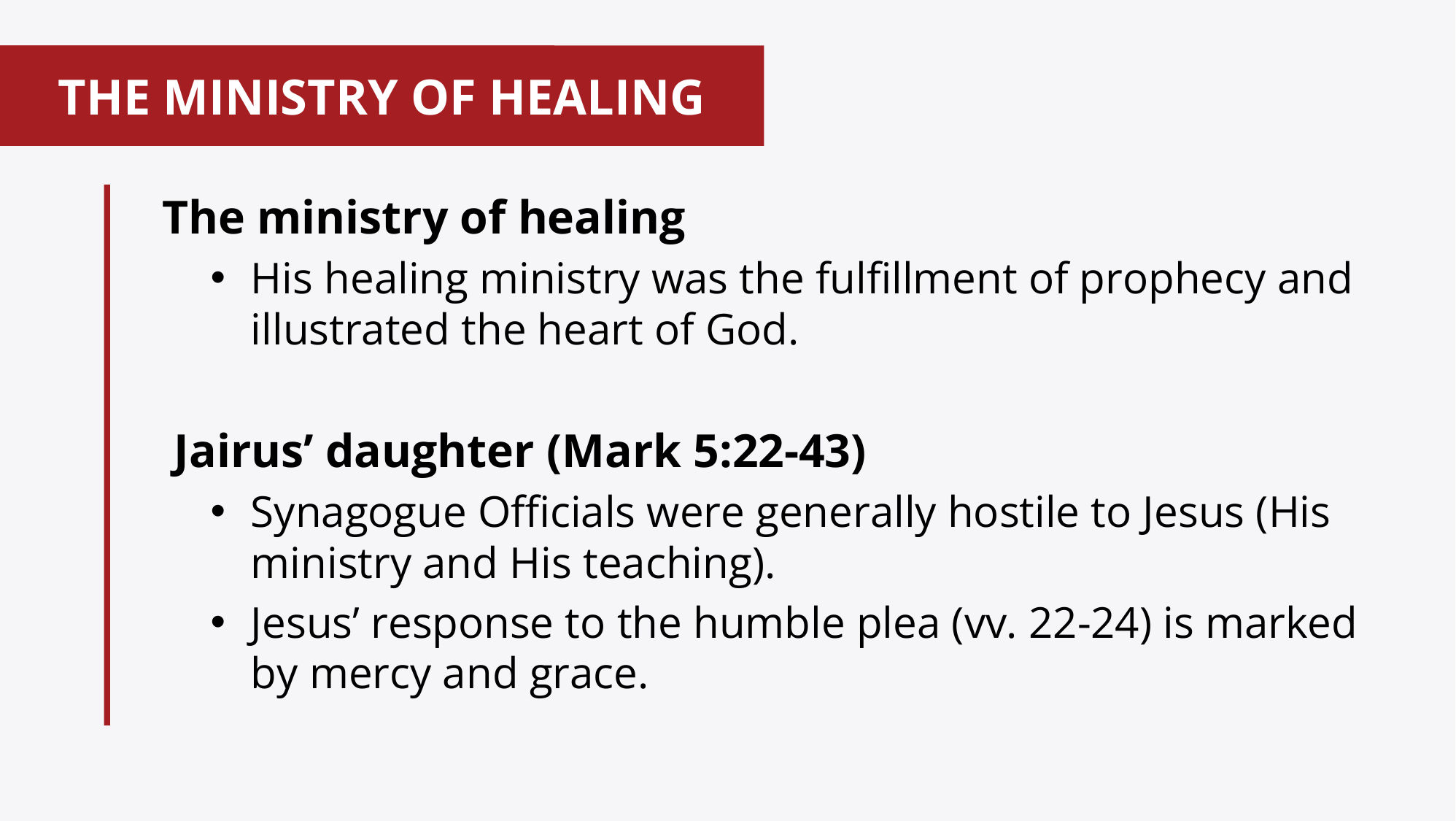

# THE MINISTRY OF HEALING
 The ministry of healing
His healing ministry was the fulfillment of prophecy and illustrated the heart of God.

 Jairus’ daughter (Mark 5:22-43)
Synagogue Officials were generally hostile to Jesus (His ministry and His teaching).
Jesus’ response to the humble plea (vv. 22-24) is marked by mercy and grace.